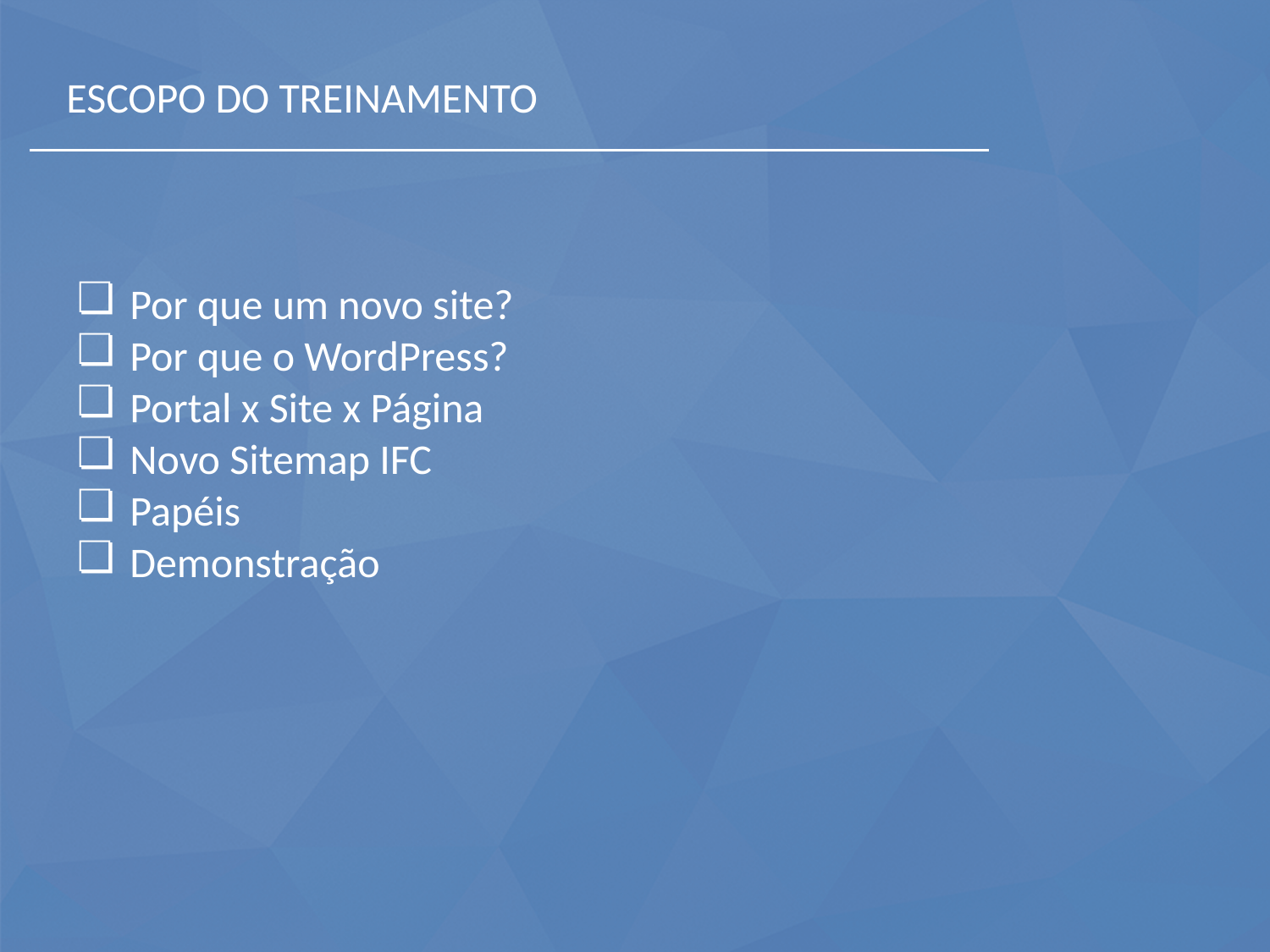

ESCOPO DO TREINAMENTO
Por que um novo site?
Por que o WordPress?
Portal x Site x Página
Novo Sitemap IFC
Papéis
Demonstração